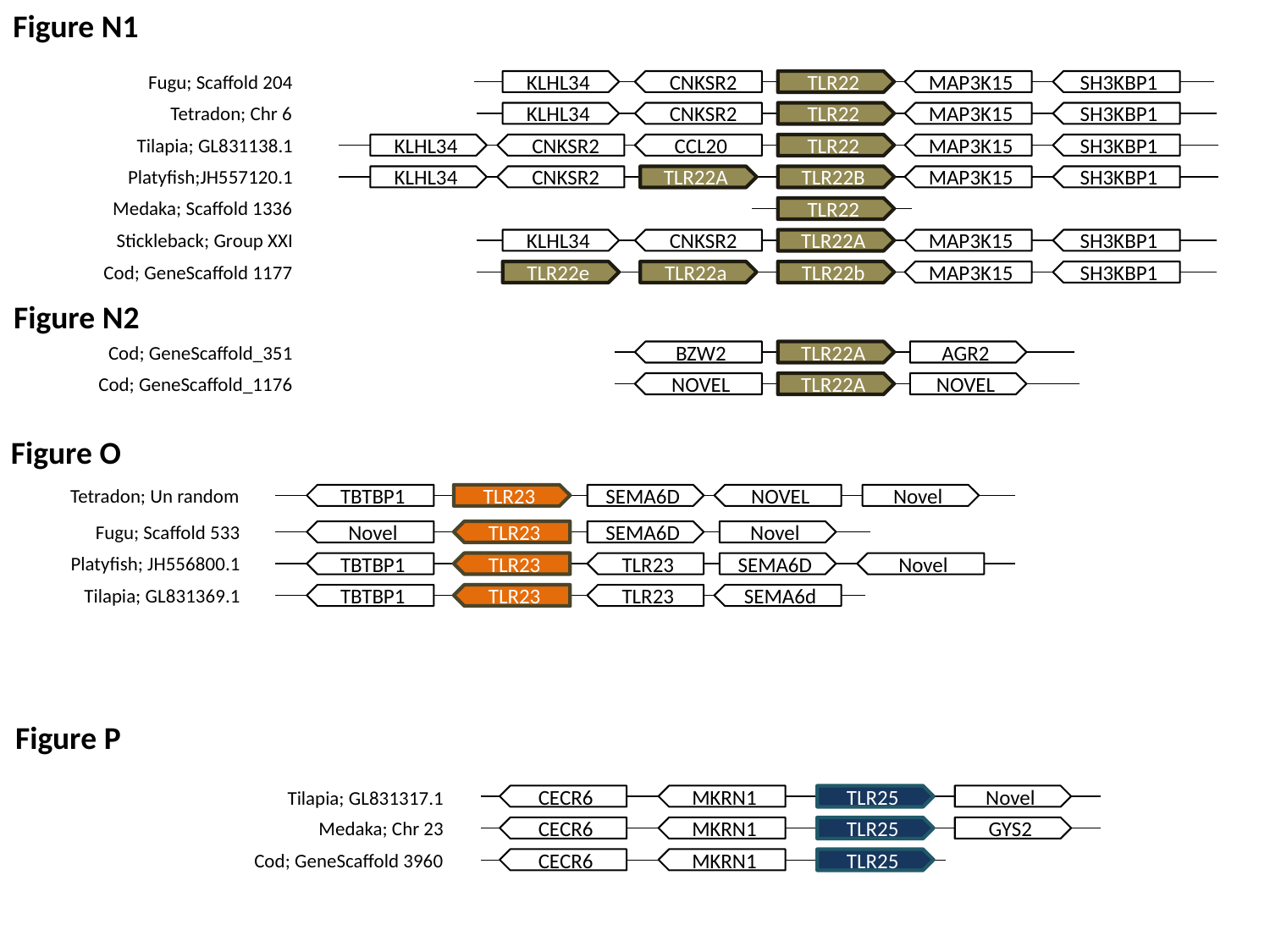

Figure N1
Fugu; Scaffold 204
KLHL34
 CNKSR2
TLR22
MAP3K15
SH3KBP1
Tetradon; Chr 6
KLHL34
 CNKSR2
TLR22
MAP3K15
SH3KBP1
Tilapia; GL831138.1
KLHL34
 CNKSR2
CCL20
TLR22
MAP3K15
SH3KBP1
Platyfish;JH557120.1
KLHL34
 CNKSR2
TLR22A
TLR22B
MAP3K15
SH3KBP1
Medaka; Scaffold 1336
TLR22
Stickleback; Group XXI
KLHL34
 CNKSR2
TLR22A
MAP3K15
SH3KBP1
Cod; GeneScaffold 1177
TLR22e
TLR22a
TLR22b
MAP3K15
SH3KBP1
Figure N2
Cod; GeneScaffold_351
BZW2
TLR22A
AGR2
Cod; GeneScaffold_1176
NOVEL
TLR22A
NOVEL
Figure O
Tetradon; Un random
TBTBP1
TLR23
SEMA6D
NOVEL
Novel
Fugu; Scaffold 533
Novel
TLR23
SEMA6D
Novel
Platyfish; JH556800.1
TBTBP1
TLR23
TLR23
SEMA6D
Novel
Tilapia; GL831369.1
TBTBP1
TLR23
TLR23
SEMA6d
Figure P
Tilapia; GL831317.1
CECR6
MKRN1
TLR25
Novel
Medaka; Chr 23
CECR6
MKRN1
TLR25
GYS2
Cod; GeneScaffold 3960
CECR6
MKRN1
TLR25